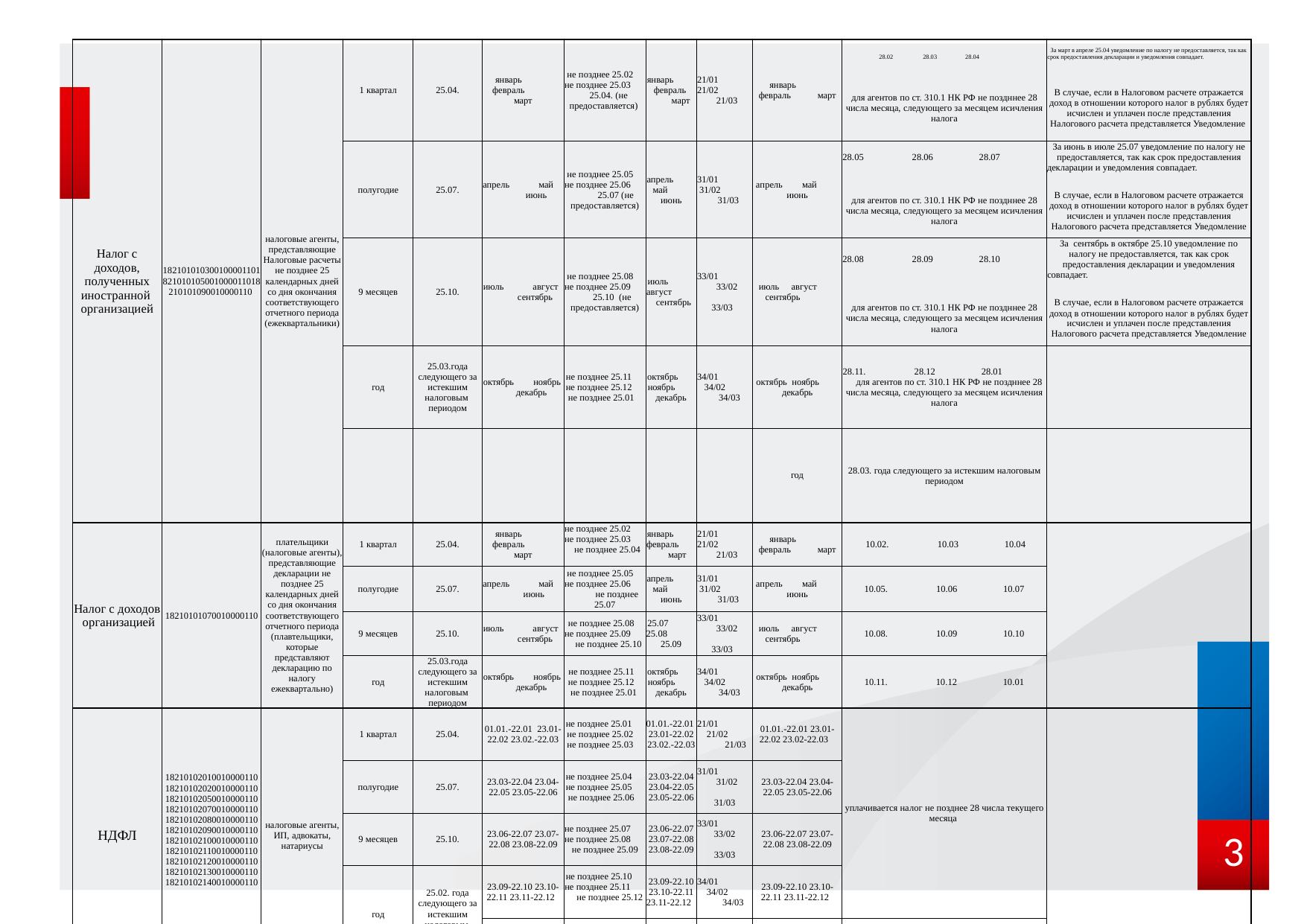

| Налог с доходов, полученных иностранной организацией | 182101010300100001101821010105001000011018210101090010000110 | налоговые агенты, представляющие Налоговые расчеты не позднее 25 календарных дней со дня окончания соответствующего отчетного периода (ежеквартальники) | 1 квартал | 25.04. | январь февраль март | не позднее 25.02 не позднее 25.03 25.04. (не предоставляется) | январь февраль март | 21/01 21/02 21/03 | январь февраль март | 28.02 28.03 28.04 | За март в апреле 25.04 уведомление по налогу не предоставляется, так как срок предоставления декларации и уведомления совпадает. |
| --- | --- | --- | --- | --- | --- | --- | --- | --- | --- | --- | --- |
|  |  |  |  |  |  |  |  |  |  | для агентов по ст. 310.1 НК РФ не поздннее 28 числа месяца, следующего за месяцем исичления налога | В случае, если в Налоговом расчете отражается доход в отношении которого налог в рублях будет исчислен и уплачен после представления Налогового расчета представляется Уведомление |
|  |  |  | полугодие | 25.07. | апрель май июнь | не позднее 25.05 не позднее 25.06 25.07 (не предоставляется) | апрель май июнь | 31/01 31/02 31/03 | апрель май июнь | 28.05 28.06 28.07 | За июнь в июле 25.07 уведомление по налогу не предоставляется, так как срок предоставления декларации и уведомления совпадает. |
|  |  |  |  |  |  |  |  |  |  | для агентов по ст. 310.1 НК РФ не поздннее 28 числа месяца, следующего за месяцем исичления налога | В случае, если в Налоговом расчете отражается доход в отношении которого налог в рублях будет исчислен и уплачен после представления Налогового расчета представляется Уведомление |
|  |  |  | 9 месяцев | 25.10. | июль август сентябрь | не позднее 25.08 не позднее 25.09 25.10 (не предоставляется) | июль август сентябрь | 33/01 33/02 33/03 | июль август сентябрь | 28.08 28.09 28.10 | За сентябрь в октябре 25.10 уведомление по налогу не предоставляется, так как срок предоставления декларации и уведомления совпадает. |
|  |  |  |  |  |  |  |  |  |  | для агентов по ст. 310.1 НК РФ не поздннее 28 числа месяца, следующего за месяцем исичления налога | В случае, если в Налоговом расчете отражается доход в отношении которого налог в рублях будет исчислен и уплачен после представления Налогового расчета представляется Уведомление |
|  |  |  | год | 25.03.года следующего за истекшим налоговым периодом | октябрь ноябрь декабрь | не позднее 25.11 не позднее 25.12 не позднее 25.01 | октябрь ноябрь декабрь | 34/01 34/02 34/03 | октябрь ноябрь декабрь | 28.11. 28.12 28.01 для агентов по ст. 310.1 НК РФ не поздннее 28 числа месяца, следующего за месяцем исичления налога |  |
|  |  |  |  |  |  |  |  |  | год | 28.03. года следующего за истекшим налоговым периодом |  |
| Налог с доходов организацией | 18210101070010000110 | плательщики (налоговые агенты), представляющие декларации не позднее 25 календарных дней со дня окончания соответствующего отчетного периода (плавтельщики, которые представляют декларацию по налогу ежеквартально) | 1 квартал | 25.04. | январь февраль март | не позднее 25.02 не позднее 25.03 не позднее 25.04 | январь февраль март | 21/01 21/02 21/03 | январь февраль март | 10.02. 10.03 10.04 |  |
|  |  |  | полугодие | 25.07. | апрель май июнь | не позднее 25.05 не позднее 25.06 не позднее 25.07 | апрель май июнь | 31/01 31/02 31/03 | апрель май июнь | 10.05. 10.06 10.07 |  |
|  |  |  | 9 месяцев | 25.10. | июль август сентябрь | не позднее 25.08 не позднее 25.09 не позднее 25.10 | 25.07 25.08 25.09 | 33/01 33/02 33/03 | июль август сентябрь | 10.08. 10.09 10.10 |  |
|  |  |  | год | 25.03.года следующего за истекшим налоговым периодом | октябрь ноябрь декабрь | не позднее 25.11 не позднее 25.12 не позднее 25.01 | октябрь ноябрь декабрь | 34/01 34/02 34/03 | октябрь ноябрь декабрь | 10.11. 10.12 10.01 |  |
| НДФЛ | 18210102010010000110 18210102020010000110 18210102050010000110 18210102070010000110 18210102080010000110 18210102090010000110 18210102100010000110 18210102110010000110 18210102120010000110 18210102130010000110 18210102140010000110 | налоговые агенты, ИП, адвокаты, натариусы | 1 квартал | 25.04. | 01.01.-22.01 23.01-22.02 23.02.-22.03 | не позднее 25.01 не позднее 25.02 не позднее 25.03 | 01.01.-22.01 23.01-22.02 23.02.-22.03 | 21/01 21/02 21/03 | 01.01.-22.01 23.01-22.02 23.02-22.03 | уплачивается налог не позднее 28 числа текущего месяца |  |
|  |  |  | полугодие | 25.07. | 23.03-22.04 23.04-22.05 23.05-22.06 | не позднее 25.04 не позднее 25.05 не позднее 25.06 | 23.03-22.04 23.04-22.05 23.05-22.06 | 31/01 31/02 31/03 | 23.03-22.04 23.04-22.05 23.05-22.06 |  |  |
|  |  |  | 9 месяцев | 25.10. | 23.06-22.07 23.07-22.08 23.08-22.09 | не позднее 25.07 не позднее 25.08 не позднее 25.09 | 23.06-22.07 23.07-22.08 23.08-22.09 | 33/01 33/02 33/03 | 23.06-22.07 23.07-22.08 23.08-22.09 |  |  |
|  |  |  | год | 25.02. года следующего за истекшим налоговым периодом | 23.09-22.10 23.10-22.11 23.11-22.12 | не позднее 25.10 не позднее 25.11 не позднее 25.12 | 23.09-22.10 23.10-22.11 23.11-22.12 | 34/01 34/02 34/03 | 23.09-22.10 23.10-22.11 23.11-22.12 |  |  |
|  |  |  |  |  | 23.12-31.12 | не позднее последнего рабочего дня года | 23.12-31.12 | 34/04 | 23.12-31.12 | уплачивается налог не позднее последнего рабочего дня календарного год |  |
3